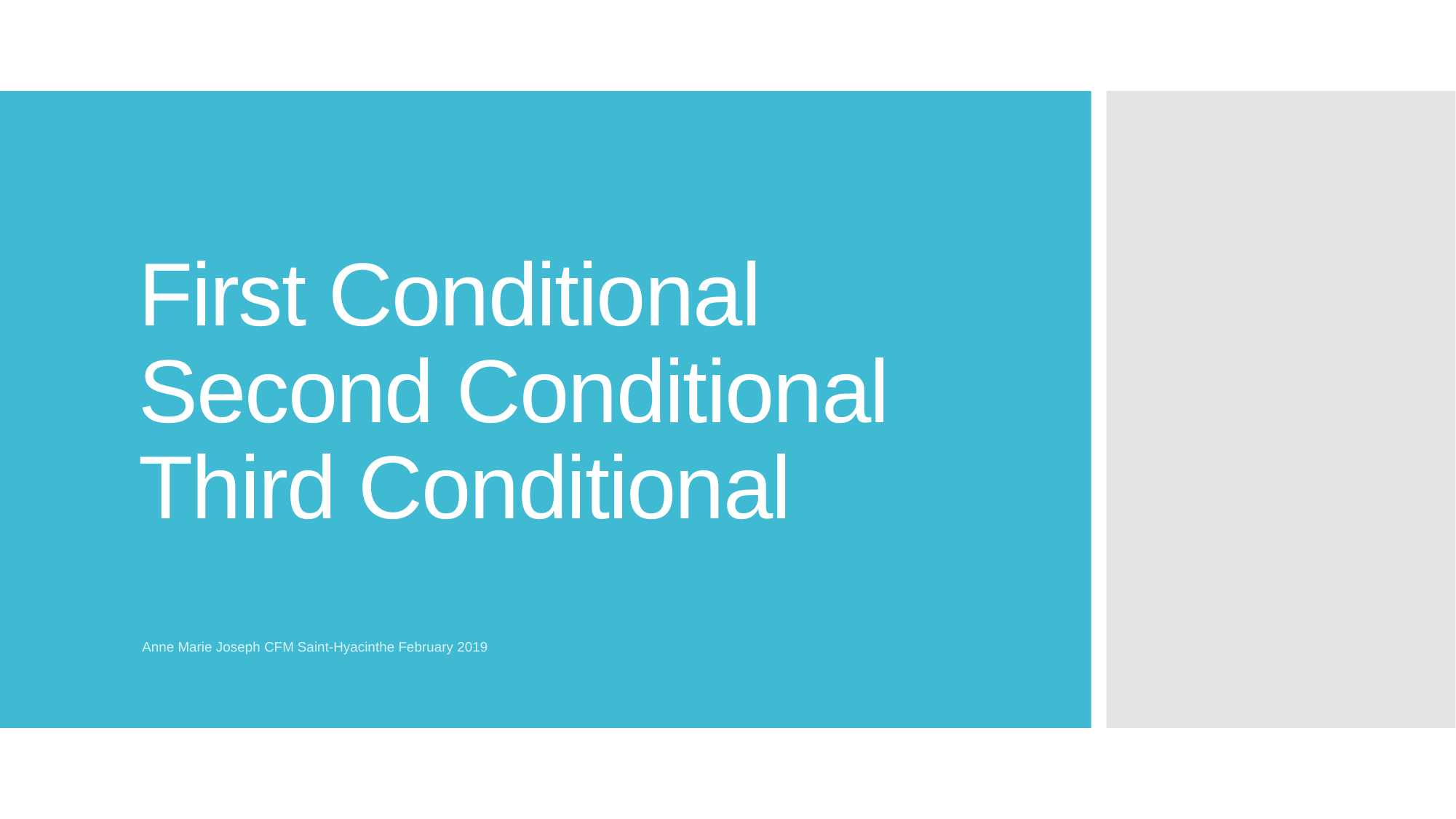

# First Conditional Second Conditional Third Conditional
Anne Marie Joseph CFM Saint-Hyacinthe February 2019